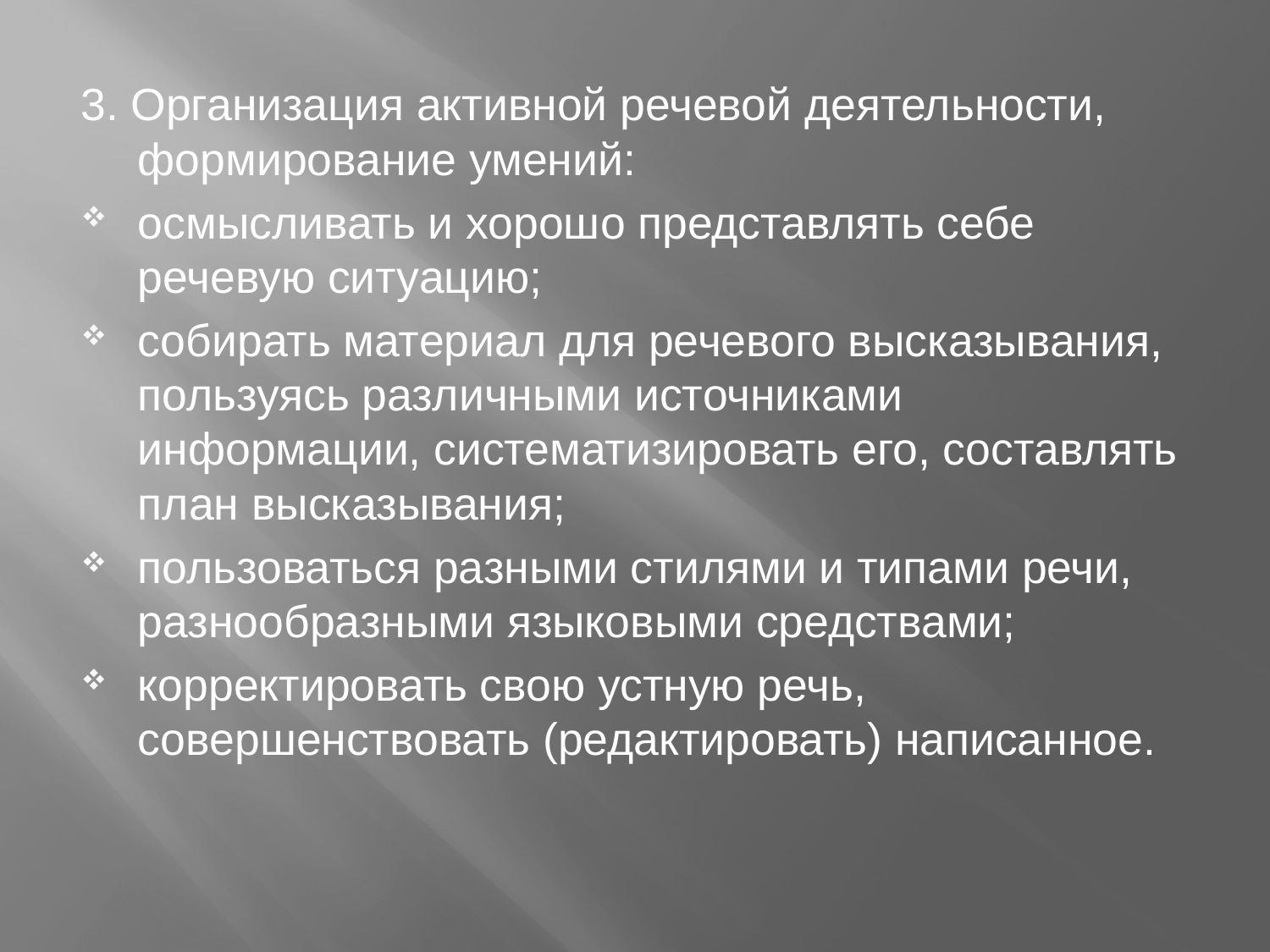

#
3. Организация активной речевой деятельности, формирование умений:
осмысливать и хорошо представлять себе речевую ситуацию;
собирать материал для речевого высказывания, пользуясь различными источниками информации, систематизировать его, составлять план высказывания;
пользоваться разными стилями и типами речи, разнообразными языковыми средствами;
корректировать свою устную речь, совершенствовать (редактировать) написанное.